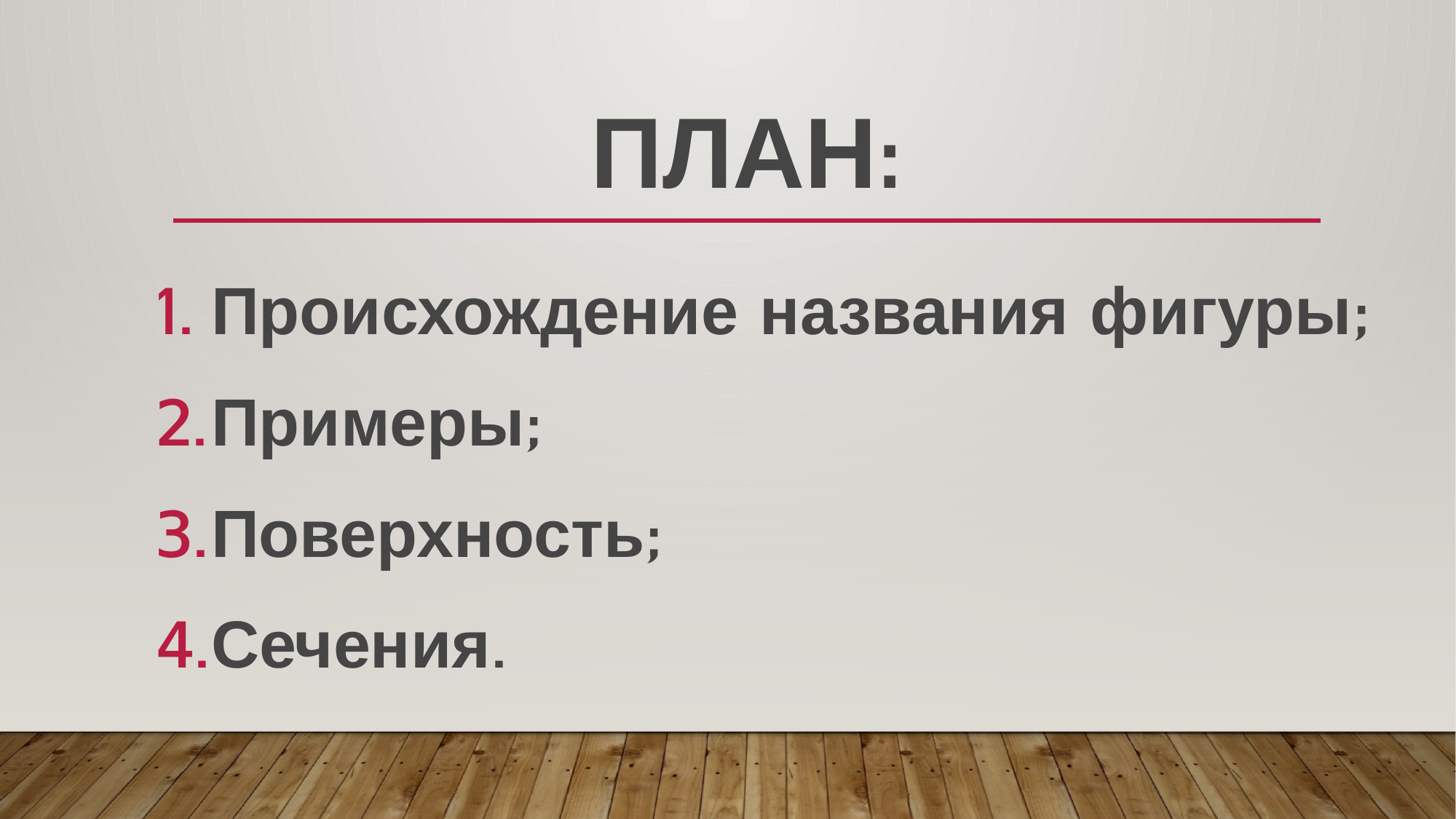

# План:
Происхождение названия фигуры;
Примеры;
Поверхность;
Сечения.